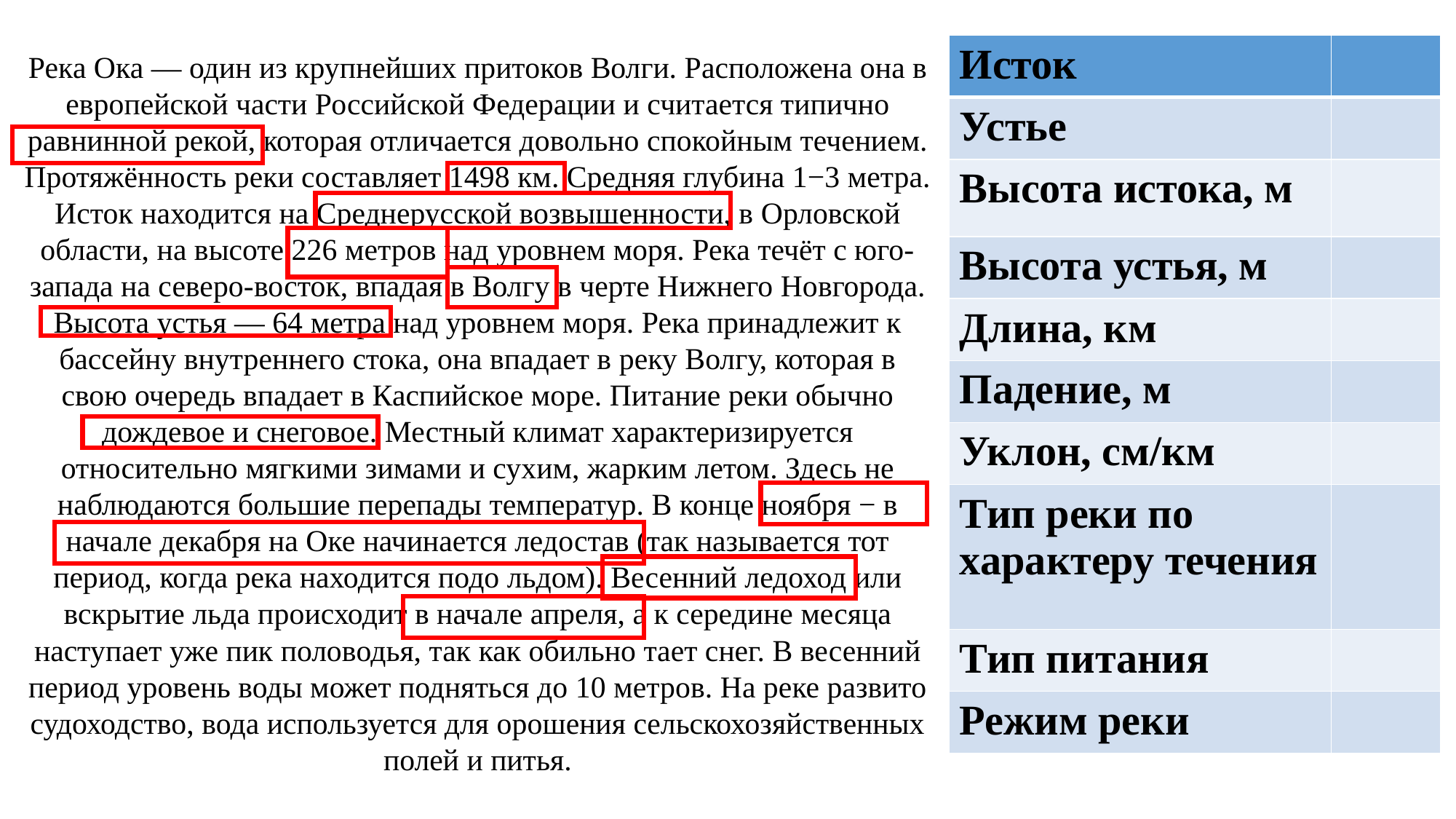

| Исток |  |
| --- | --- |
| Устье |  |
| Высота истока, м |  |
| Высота устья, м |  |
| Длина, км |  |
| Падение, м |  |
| Уклон, см/км |  |
| Тип реки по характеру течения |  |
| Тип питания |  |
| Режим реки |  |
Река Ока — один из крупнейших притоков Волги. Расположена она в европейской части Российской Федерации и считается типично равнинной рекой, которая отличается довольно спокойным течением. Протяжённость реки составляет 1498 км. Средняя глубина 1−3 метра. Исток находится на Среднерусской возвышенности, в Орловской области, на высоте 226 метров над уровнем моря. Река течёт с юго-запада на северо-восток, впадая в Волгу в черте Нижнего Новгорода. Высота устья — 64 метра над уровнем моря. Река принадлежит к бассейну внутреннего стока, она впадает в реку Волгу, которая в свою очередь впадает в Каспийское море. Питание реки обычно дождевое и снеговое. Местный климат характеризируется относительно мягкими зимами и сухим, жарким летом. Здесь не наблюдаются большие перепады температур. В конце ноября − в начале декабря на Оке начинается ледостав (так называется тот период, когда река находится подо льдом). Весенний ледоход или вскрытие льда происходит в начале апреля, а к середине месяца наступает уже пик половодья, так как обильно тает снег. В весенний период уровень воды может подняться до 10 метров. На реке развито судоходство, вода используется для орошения сельскохозяйственных полей и питья.